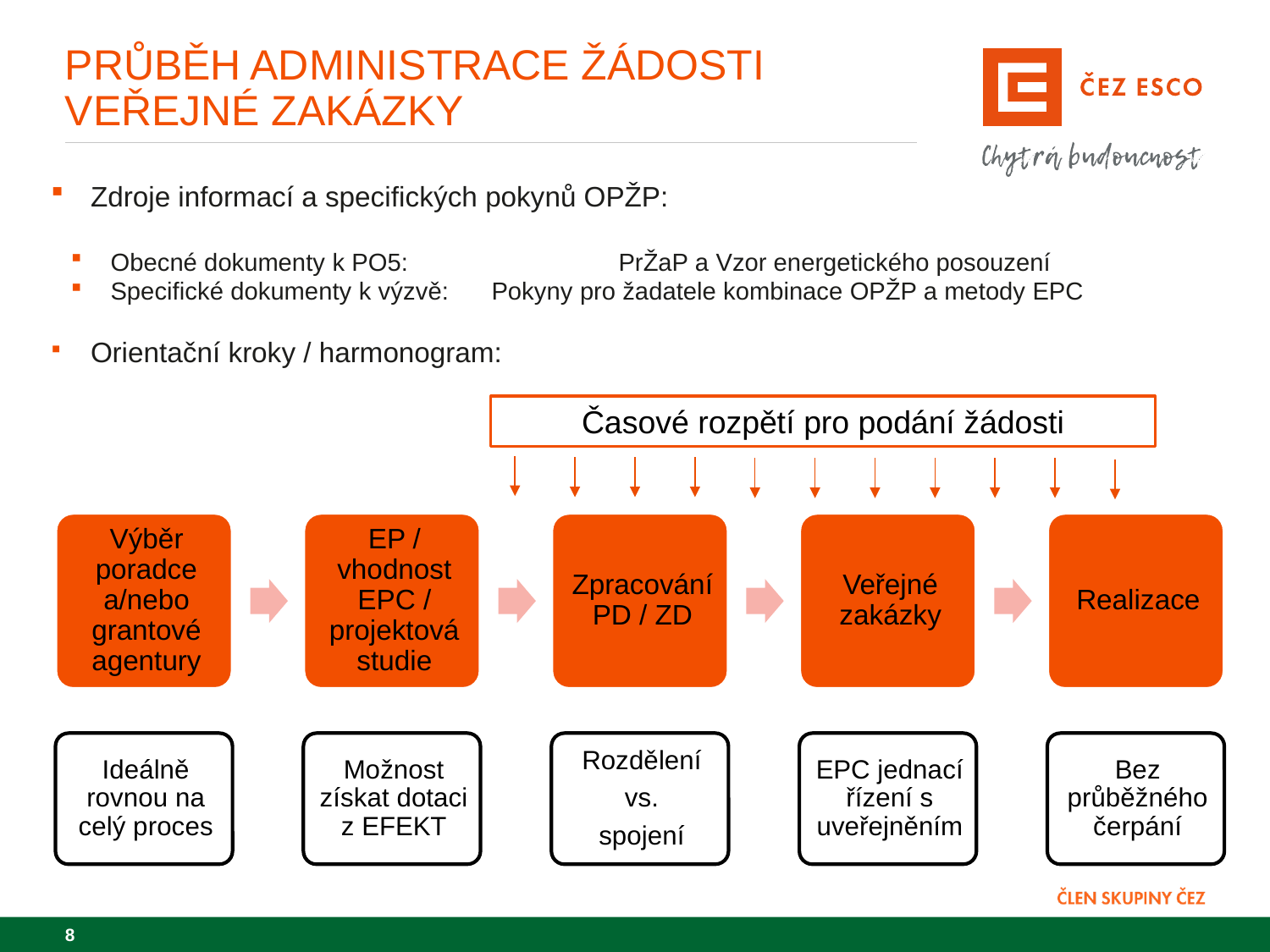

# průběh administrace žádosti veřejné zakázky
Zdroje informací a specifických pokynů OPŽP:

Obecné dokumenty k PO5:		PrŽaP a Vzor energetického posouzení
Specifické dokumenty k výzvě:	Pokyny pro žadatele kombinace OPŽP a metody EPC

Orientační kroky / harmonogram:

Výběr poradce a/nebo grantové agentury

EP / vhodnost EPC / projektová studie

Zpracování PD / ZD

Veřejné zakázky

Realizace
Časové rozpětí pro podání žádosti
Ideálně rovnou na celý proces

Možnost získat dotaci z EFEKT

Rozdělení
vs.
spojení

EPC jednací řízení s uveřejněním

Bez průběžného čerpání
8